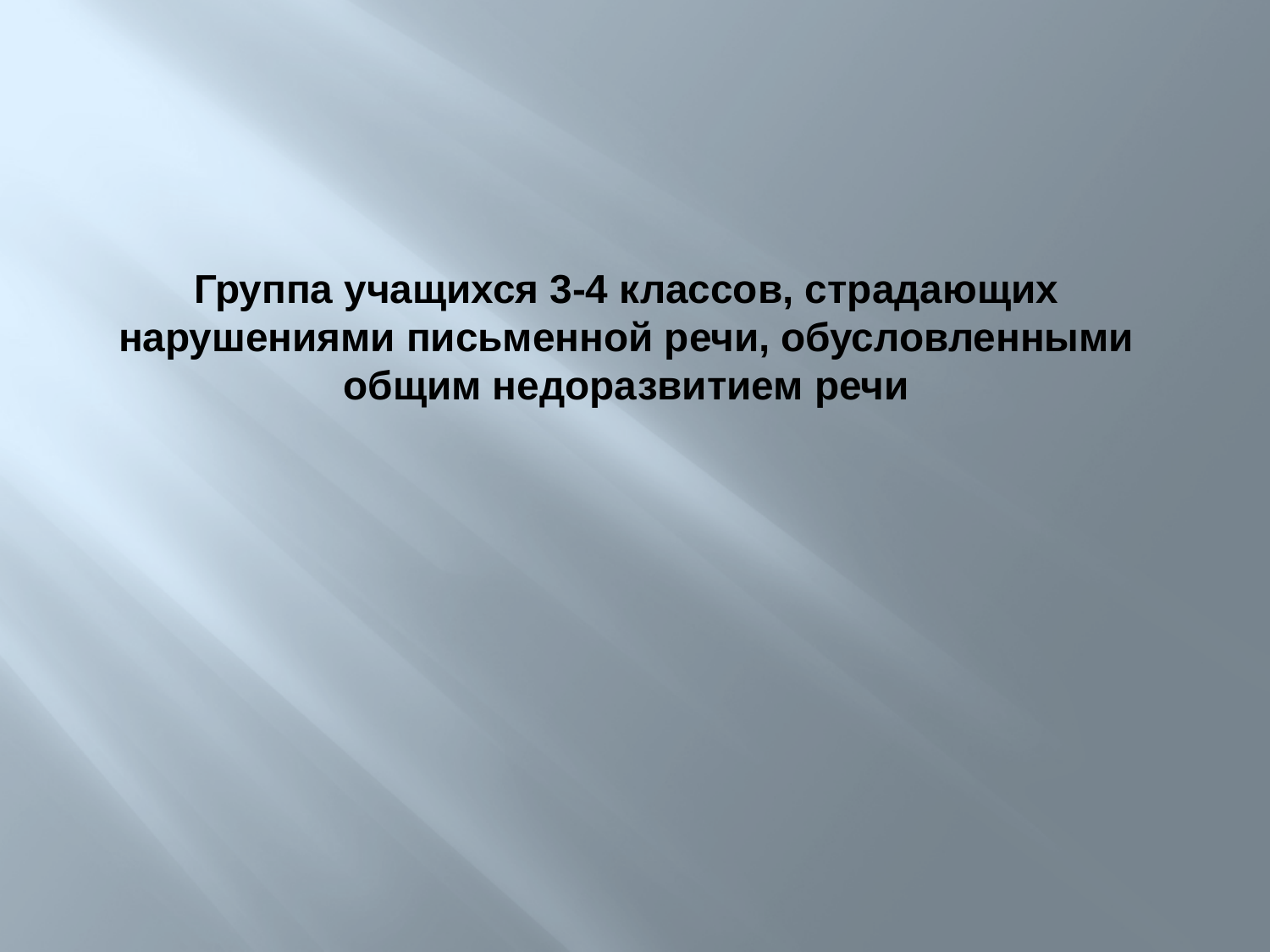

# Группа учащихся 3-4 классов, страдающих нарушениями письменной речи, обусловленными общим недоразвитием речи